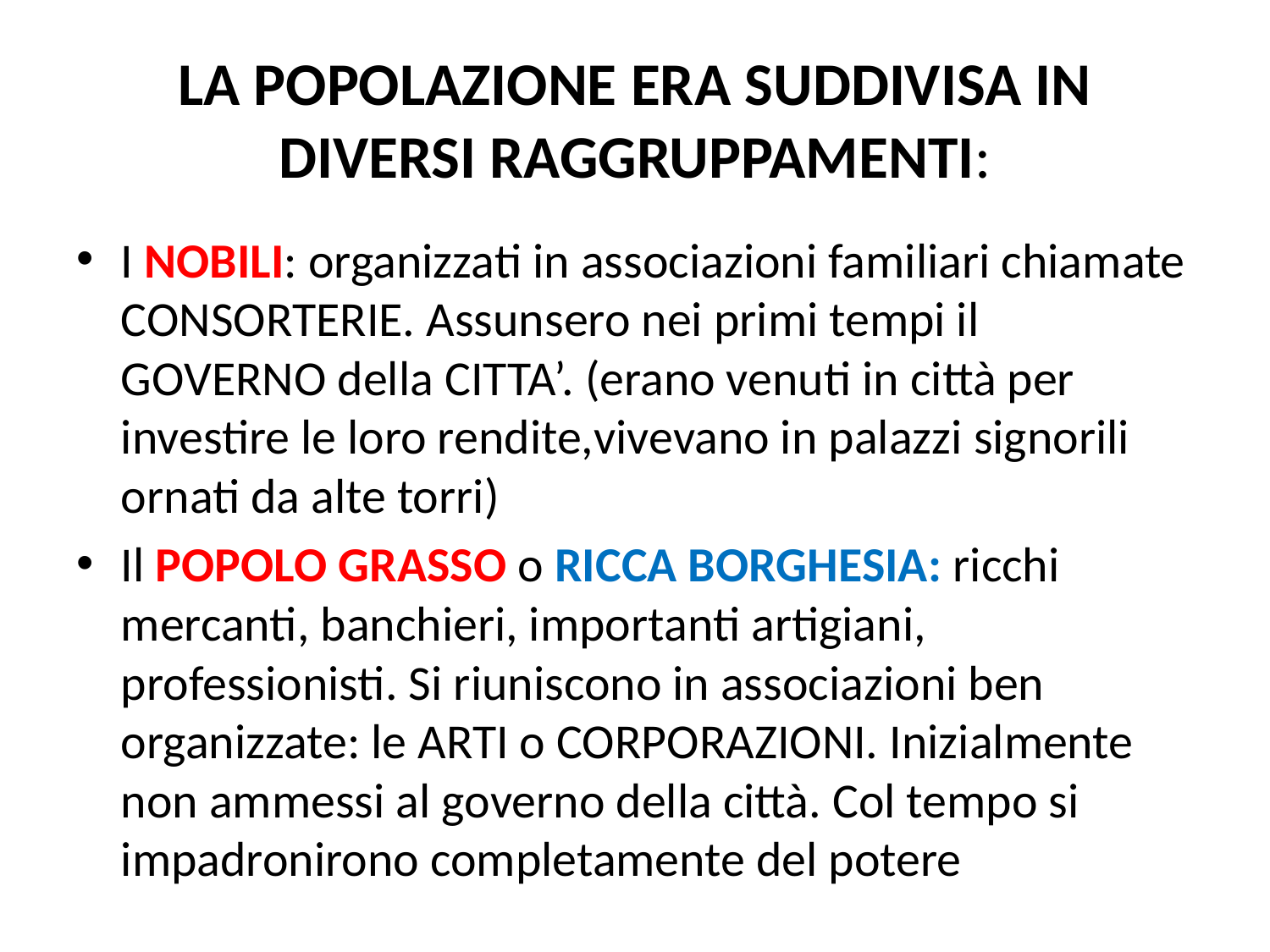

# LA POPOLAZIONE ERA SUDDIVISA IN DIVERSI RAGGRUPPAMENTI:
I NOBILI: organizzati in associazioni familiari chiamate CONSORTERIE. Assunsero nei primi tempi il GOVERNO della CITTA’. (erano venuti in città per investire le loro rendite,vivevano in palazzi signorili ornati da alte torri)
Il POPOLO GRASSO o RICCA BORGHESIA: ricchi mercanti, banchieri, importanti artigiani, professionisti. Si riuniscono in associazioni ben organizzate: le ARTI o CORPORAZIONI. Inizialmente non ammessi al governo della città. Col tempo si impadronirono completamente del potere